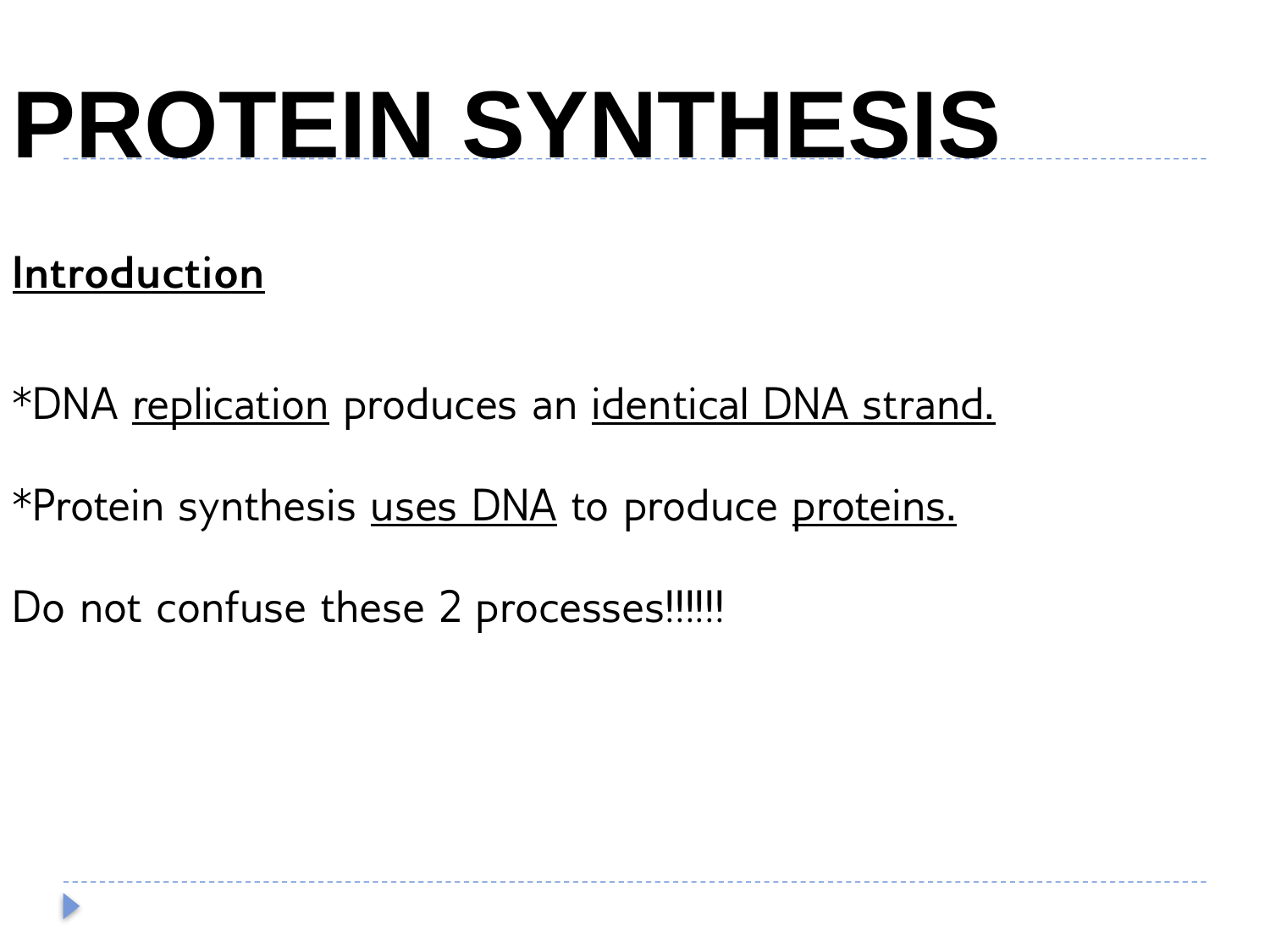

PROTEIN SYNTHESIS
Introduction

*DNA replication produces an identical DNA strand.

*Protein synthesis uses DNA to produce proteins.

Do not confuse these 2 processes!!!!!!